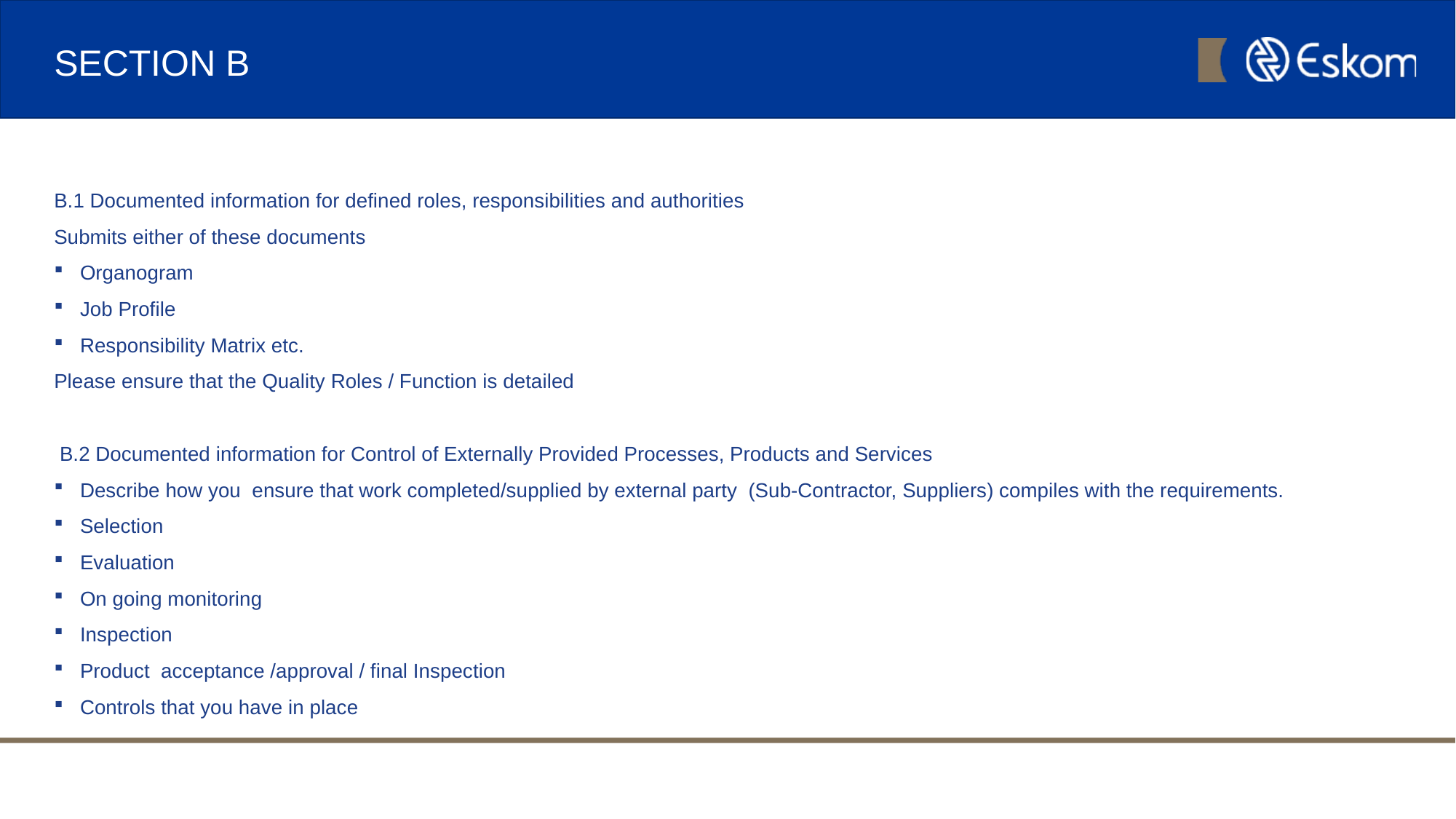

# SECTION B

B.1 Documented information for defined roles, responsibilities and authorities
Submits either of these documents
Organogram
Job Profile
Responsibility Matrix etc.
Please ensure that the Quality Roles / Function is detailed

 B.2 Documented information for Control of Externally Provided Processes, Products and Services
Describe how you  ensure that work completed/supplied by external party  (Sub-Contractor, Suppliers) compiles with the requirements.
Selection
Evaluation
On going monitoring
Inspection
Product  acceptance /approval / final Inspection
Controls that you have in place